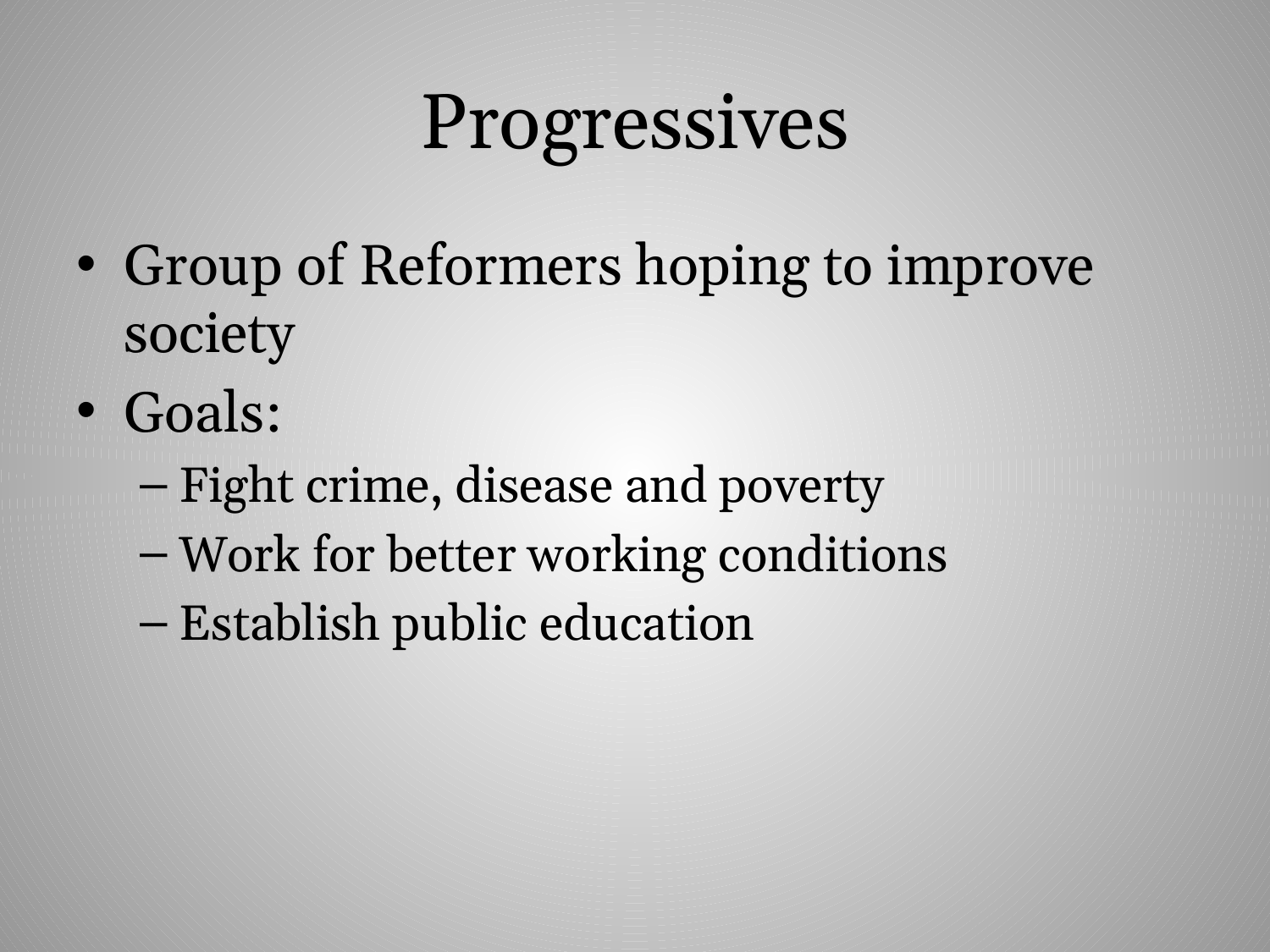

# Progressives
Group of Reformers hoping to improve society
Goals:
Fight crime, disease and poverty
Work for better working conditions
Establish public education